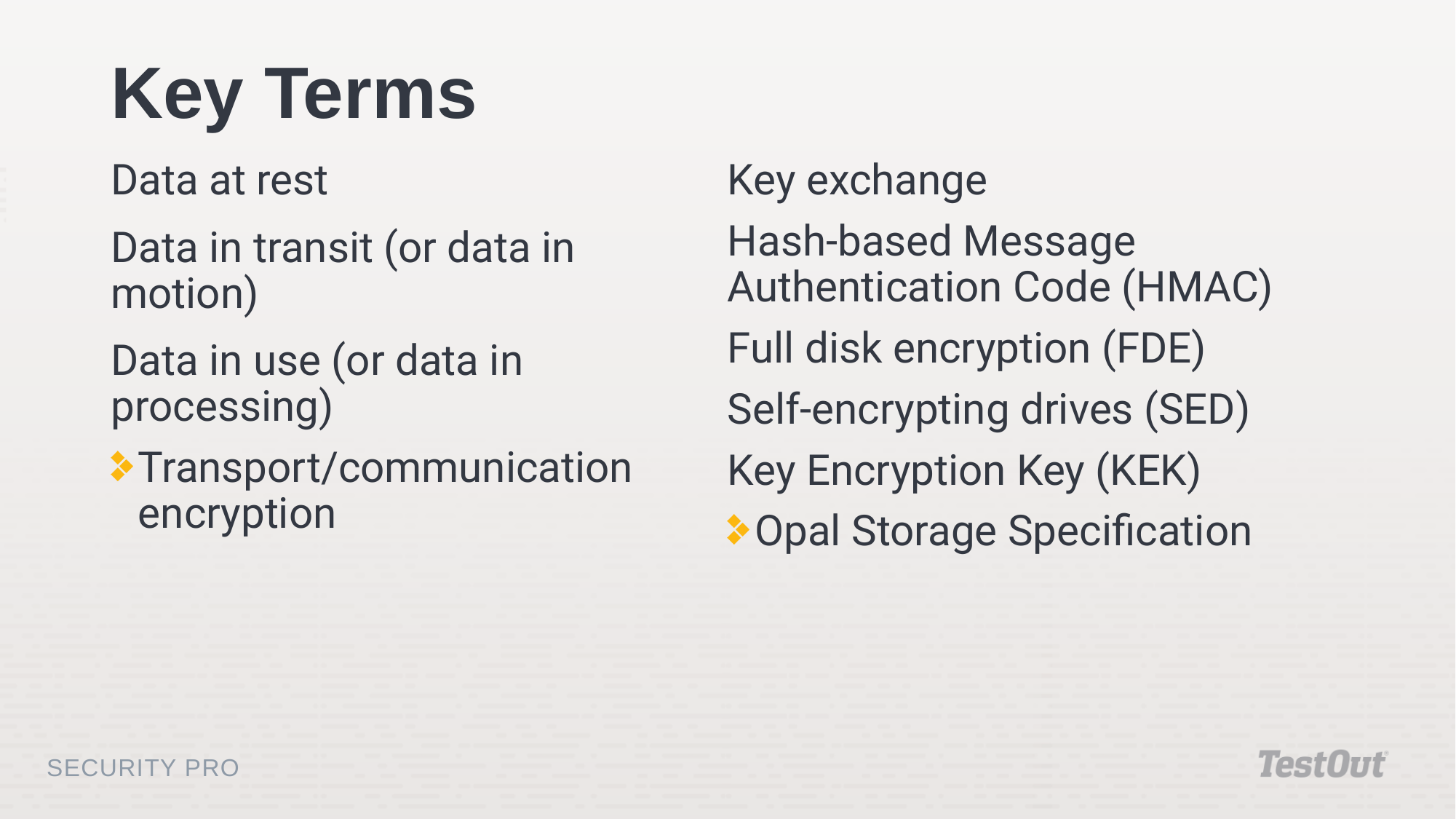

# Key Terms
Data at rest
Data in transit (or data in motion)
Data in use (or data in processing)
Transport/communication encryption

Key exchange
Hash-based Message Authentication Code (HMAC)
Full disk encryption (FDE)
Self-encrypting drives (SED)
Key Encryption Key (KEK)
Opal Storage Specification
Security Pro